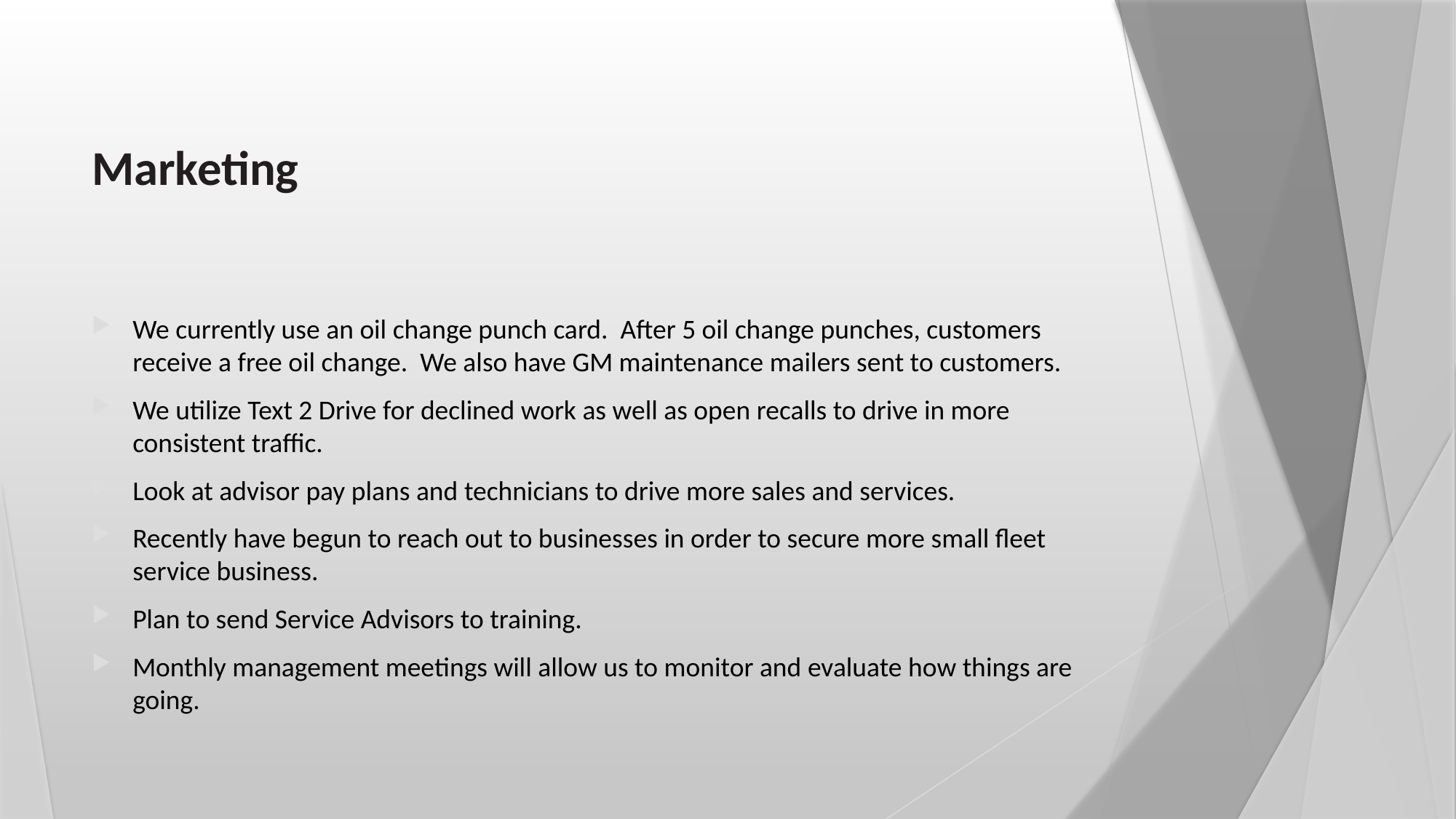

# Marketing

We currently use an oil change punch card.  After 5 oil change punches, customers receive a free oil change.  We also have GM maintenance mailers sent to customers.
We utilize Text 2 Drive for declined work as well as open recalls to drive in more consistent traffic.
Look at advisor pay plans and technicians to drive more sales and services.
Recently have begun to reach out to businesses in order to secure more small fleet service business.
Plan to send Service Advisors to training.
Monthly management meetings will allow us to monitor and evaluate how things are going.